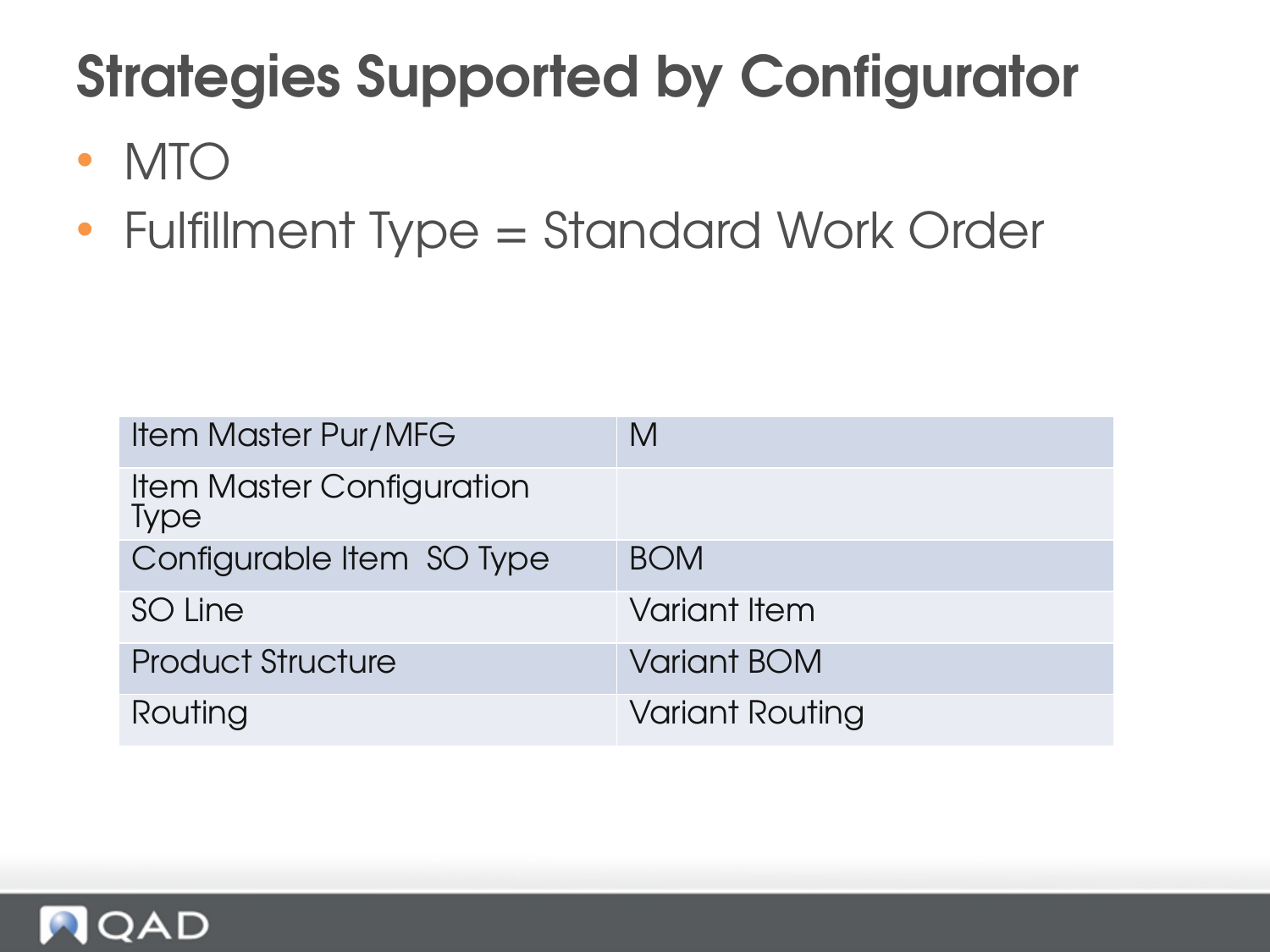

# Strategies Supported by Configurator
MTO
Fulfillment Type = Standard Work Order

| Item Master Pur/MFG | M |
| --- | --- |
| Item Master Configuration Type |  |
| Configurable Item SO Type | BOM |
| SO Line | Variant Item |
| Product Structure | Variant BOM |
| Routing | Variant Routing |